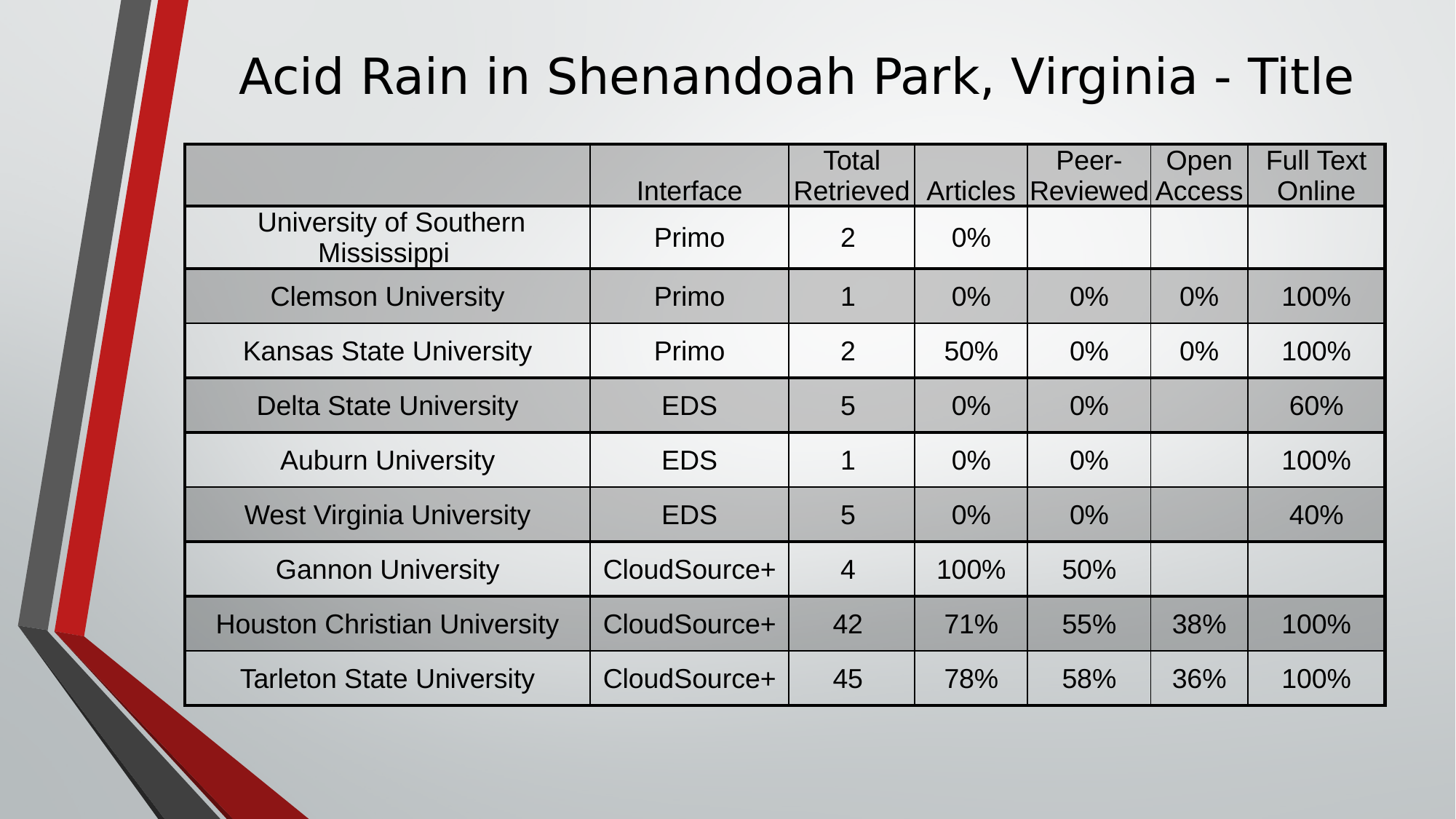

# Acid Rain in Shenandoah Park, Virginia - Title
|  | Interface | Total Retrieved | Articles | Peer-Reviewed | Open Access | Full Text Online |
| --- | --- | --- | --- | --- | --- | --- |
| University of Southern Mississippi | Primo | 2 | 0% |  |  |  |
| Clemson University | Primo | 1 | 0% | 0% | 0% | 100% |
| Kansas State University | Primo | 2 | 50% | 0% | 0% | 100% |
| Delta State University | EDS | 5 | 0% | 0% |  | 60% |
| Auburn University | EDS | 1 | 0% | 0% |  | 100% |
| West Virginia University | EDS | 5 | 0% | 0% |  | 40% |
| Gannon University | CloudSource+ | 4 | 100% | 50% |  |  |
| Houston Christian University | CloudSource+ | 42 | 71% | 55% | 38% | 100% |
| Tarleton State University | CloudSource+ | 45 | 78% | 58% | 36% | 100% |